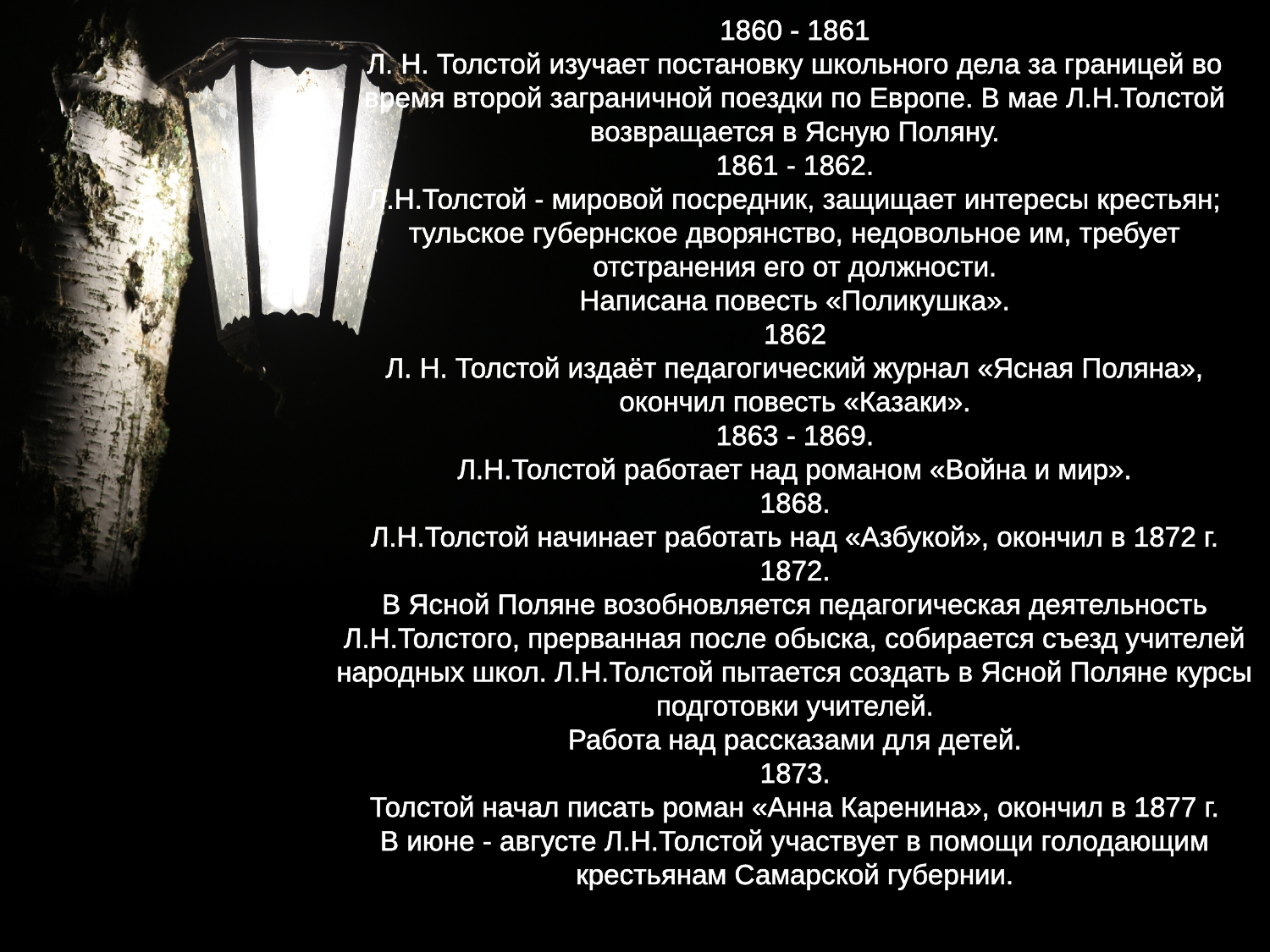

1860 - 1861
Л. Н. Толстой изучает постановку школьного дела за границей во время второй заграничной поездки по Европе. В мае Л.Н.Толстой возвращается в Ясную Поляну.
1861 - 1862.
Л.Н.Толстой - мировой посредник, защищает интересы крестьян; тульское губернское дворянство, недовольное им, требует отстранения его от должности.
Написана повесть «Поликушка».
1862
Л. Н. Толстой издаёт педагогический журнал «Ясная Поляна», окончил повесть «Казаки».
1863 - 1869.
Л.Н.Толстой работает над романом «Война и мир».
1868.
Л.Н.Толстой начинает работать над «Азбукой», окончил в 1872 г.
1872.
В Ясной Поляне возобновляется педагогическая деятельность Л.Н.Толстого, прерванная после обыска, собирается съезд учителей народных школ. Л.Н.Толстой пытается создать в Ясной Поляне курсы подготовки учителей.
Работа над рассказами для детей.
1873.
Толстой начал писать роман «Анна Каренина», окончил в 1877 г.
В июне - августе Л.Н.Толстой участвует в помощи голодающим крестьянам Самарской губернии.